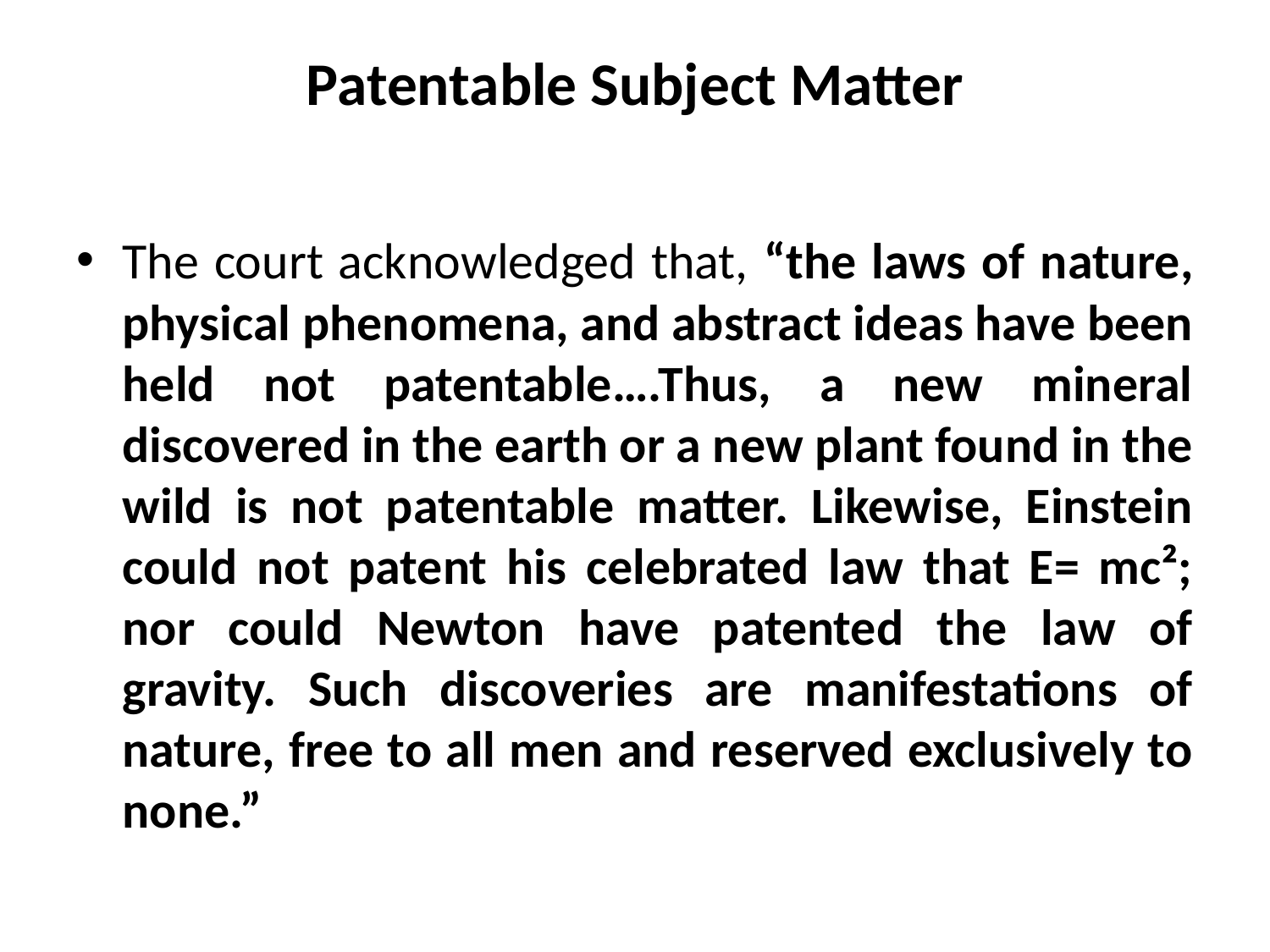

# Patentable Subject Matter
The court acknowledged that, “the laws of nature, physical phenomena, and abstract ideas have been held not patentable….Thus, a new mineral discovered in the earth or a new plant found in the wild is not patentable matter. Likewise, Einstein could not patent his celebrated law that E= mc²; nor could Newton have patented the law of gravity. Such discoveries are manifestations of nature, free to all men and reserved exclusively to none.”